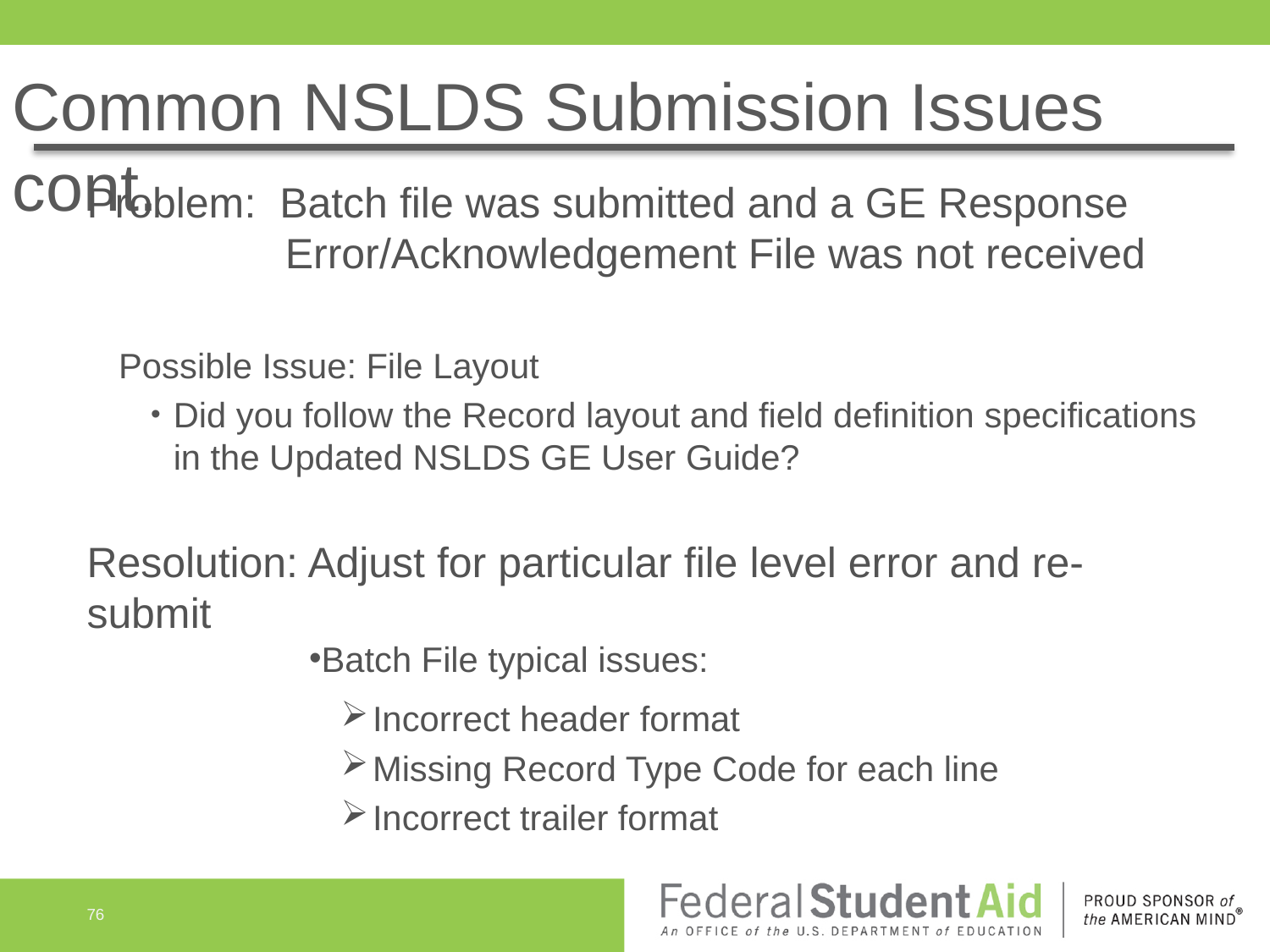

# Common NSLDS Submission Issues cont.
Problem:  Batch file was submitted and a GE Response Error/Acknowledgement File was not received

Possible Issue: File Layout
Did you follow the Record layout and field definition specifications in the Updated NSLDS GE User Guide?

Resolution: Adjust for particular file level error and re-submit
Batch File typical issues:
Incorrect header format
Missing Record Type Code for each line
Incorrect trailer format

76